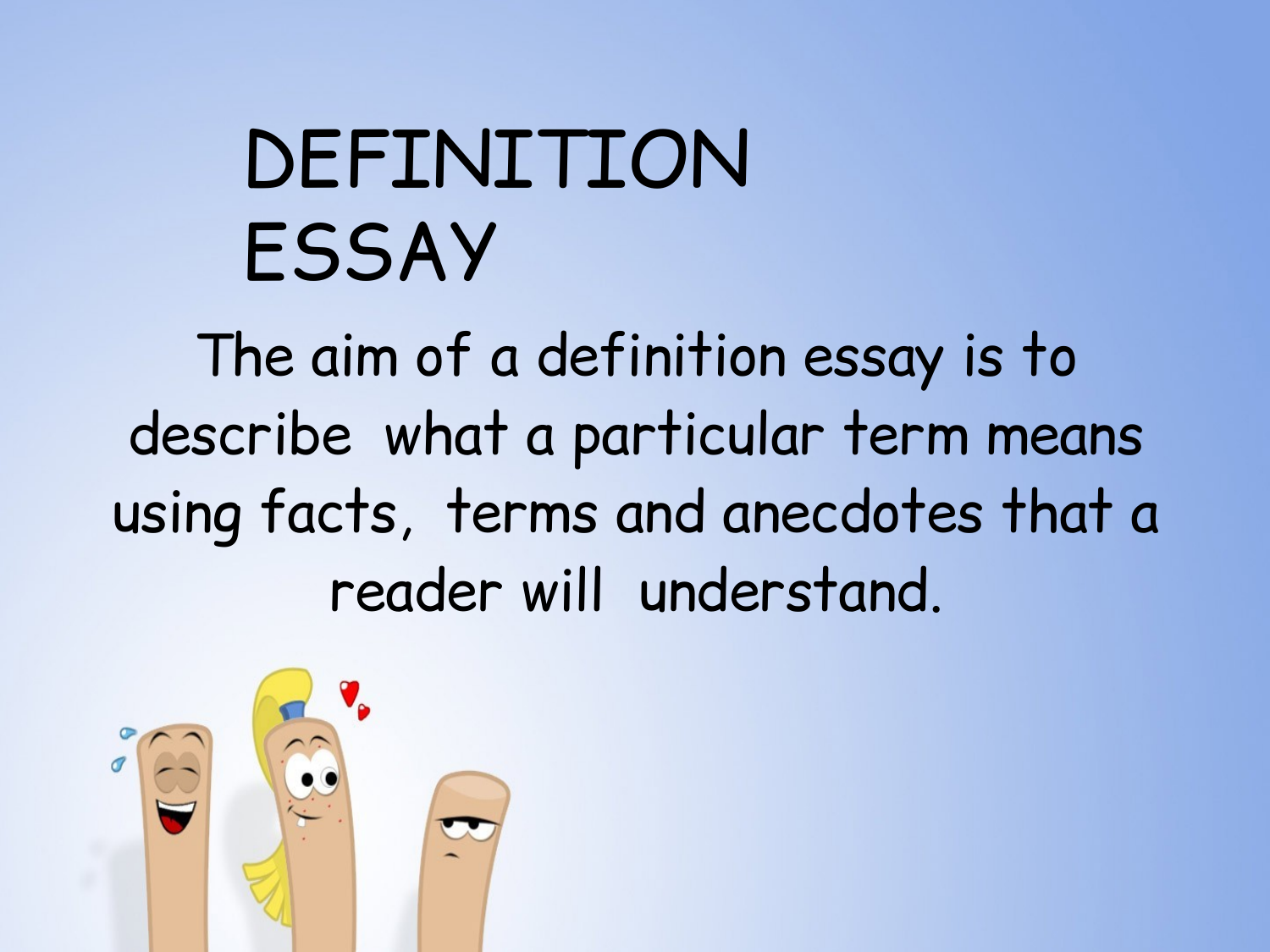

# DEFINITION ESSAY
The aim of a definition essay is to describe  what a particular term means using facts,  terms and anecdotes that a reader will  understand.